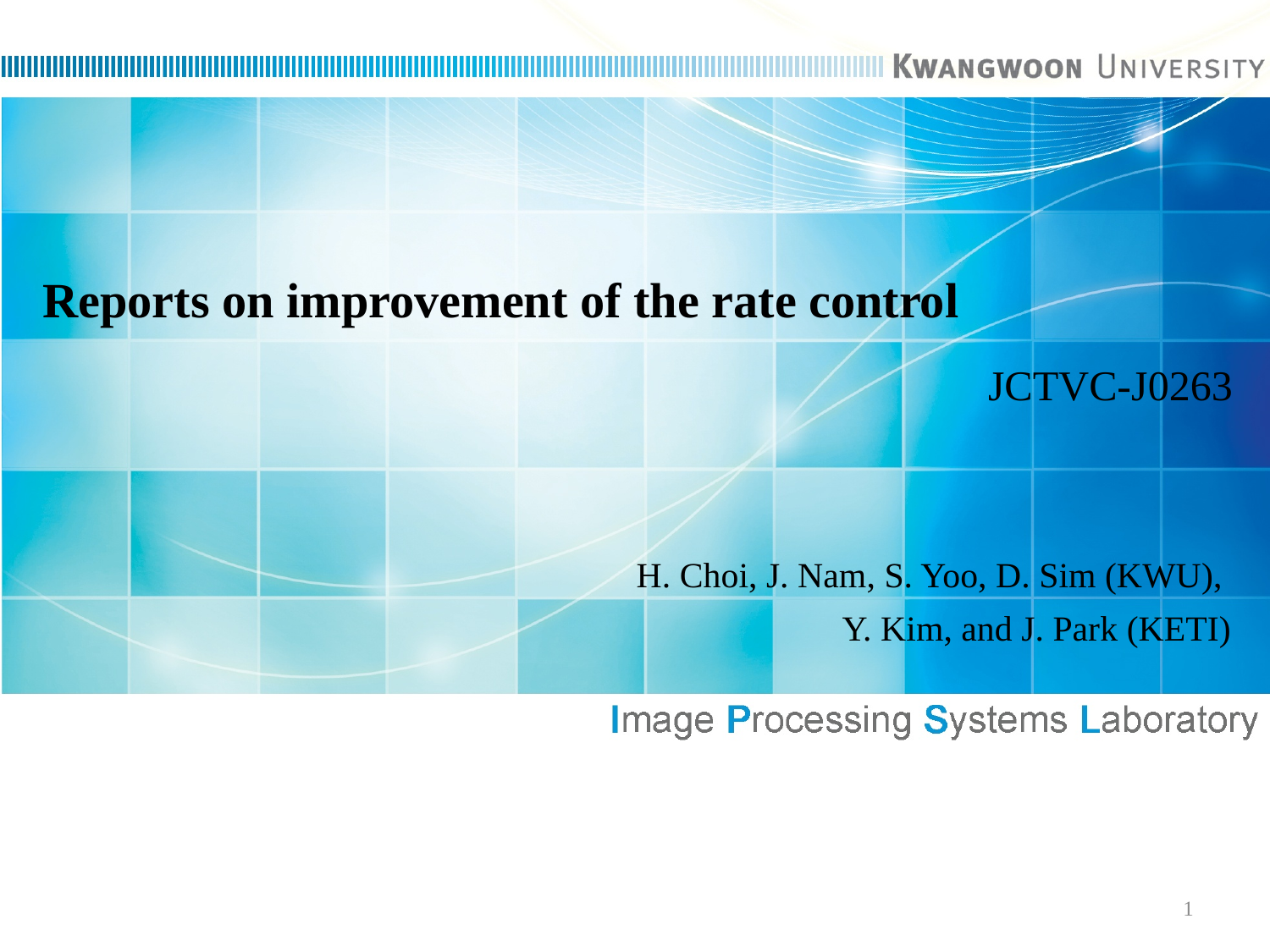

# Reports on improvement of the rate control
JCTVC-J0263
H. Choi, J. Nam, S. Yoo, D. Sim (KWU),
Y. Kim, and J. Park (KETI)
1